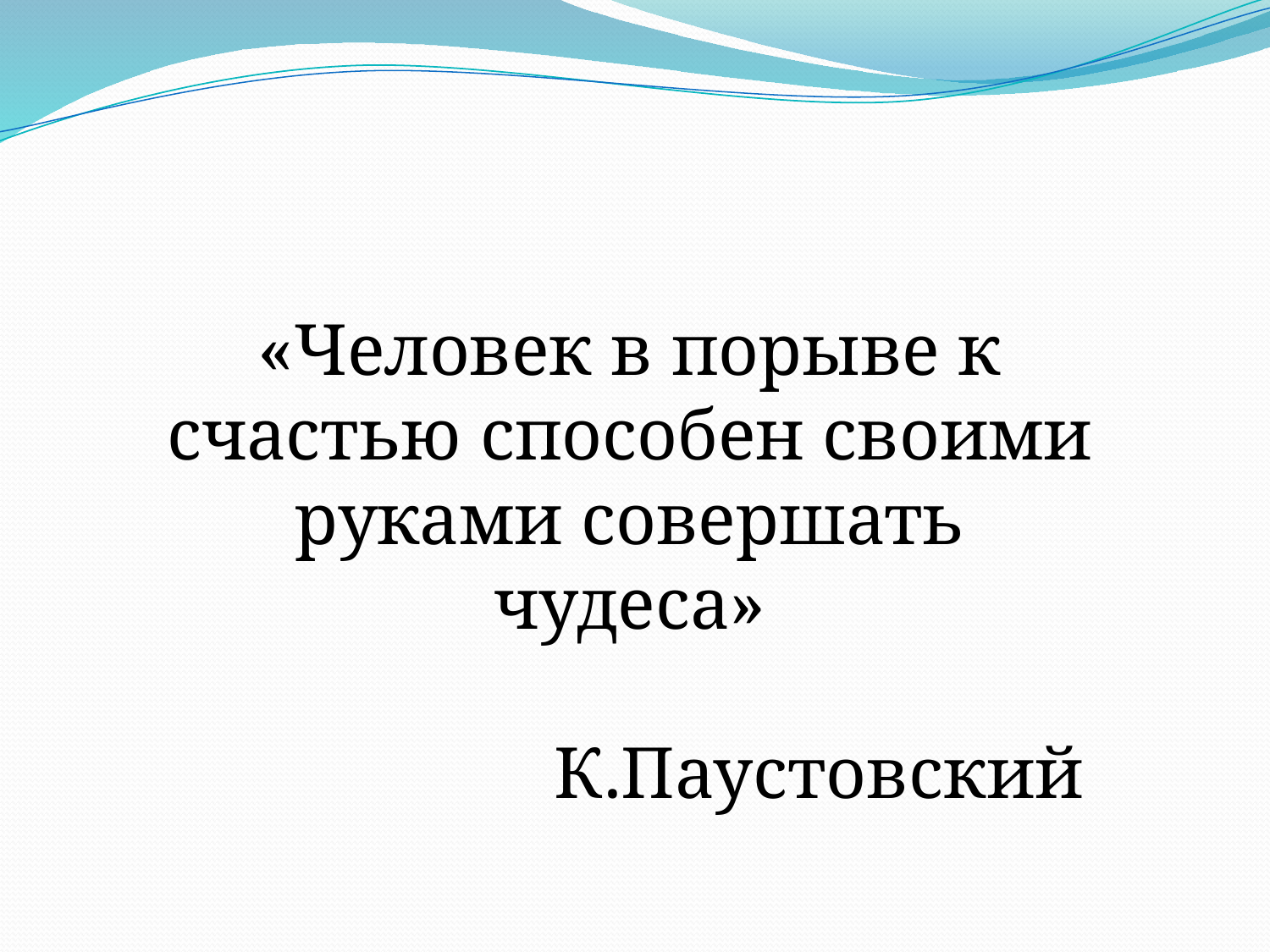

«Человек в порыве к счастью способен своими руками совершать чудеса»

             К.Паустовский